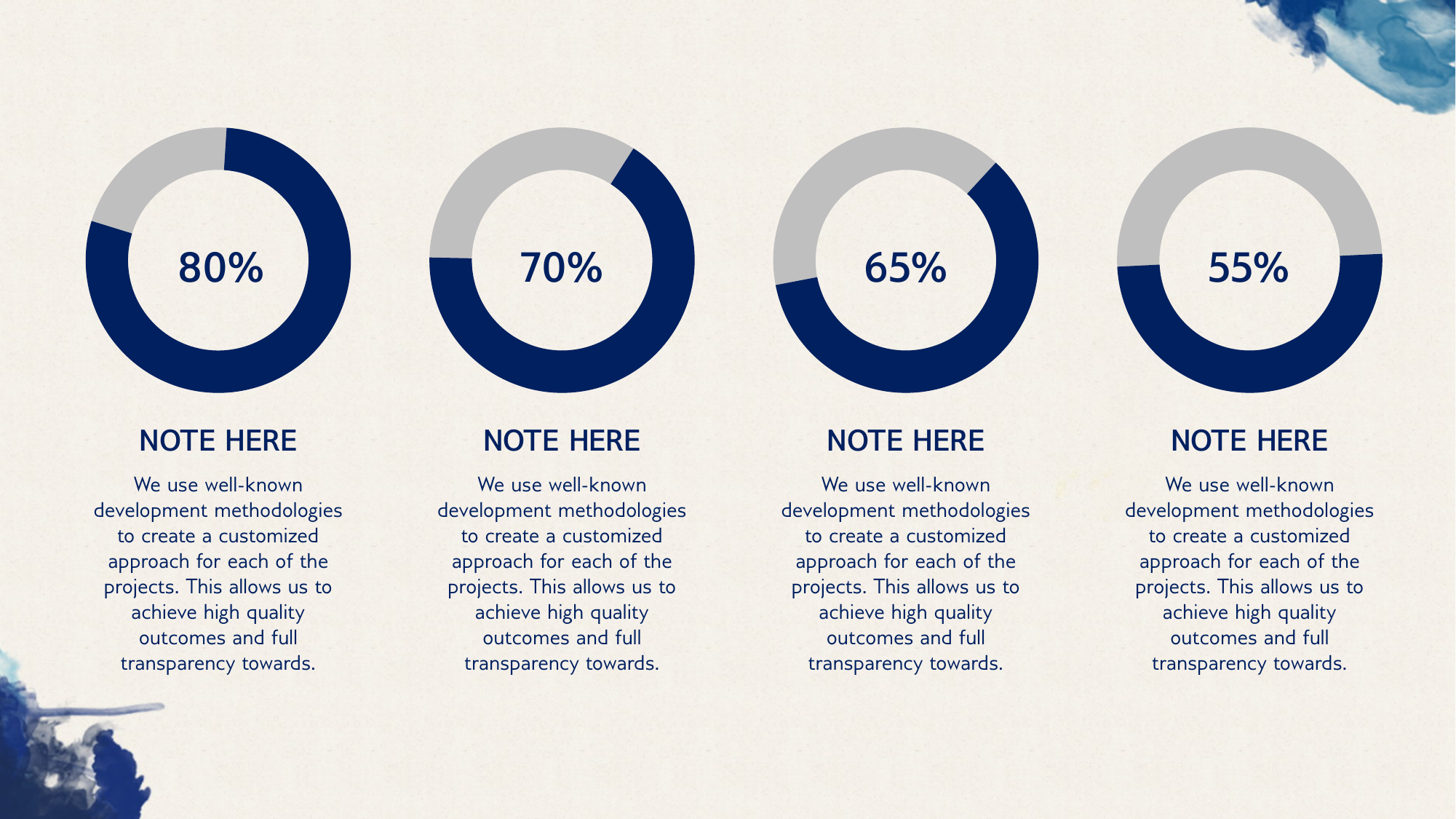

80%
70%
65%
55%
NOTE HERE
We use well-known development methodologies to create a customized approach for each of the projects. This allows us to achieve high quality outcomes and full transparency towards.
NOTE HERE
We use well-known development methodologies to create a customized approach for each of the projects. This allows us to achieve high quality outcomes and full transparency towards.
NOTE HERE
We use well-known development methodologies to create a customized approach for each of the projects. This allows us to achieve high quality outcomes and full transparency towards.
NOTE HERE
We use well-known development methodologies to create a customized approach for each of the projects. This allows us to achieve high quality outcomes and full transparency towards.